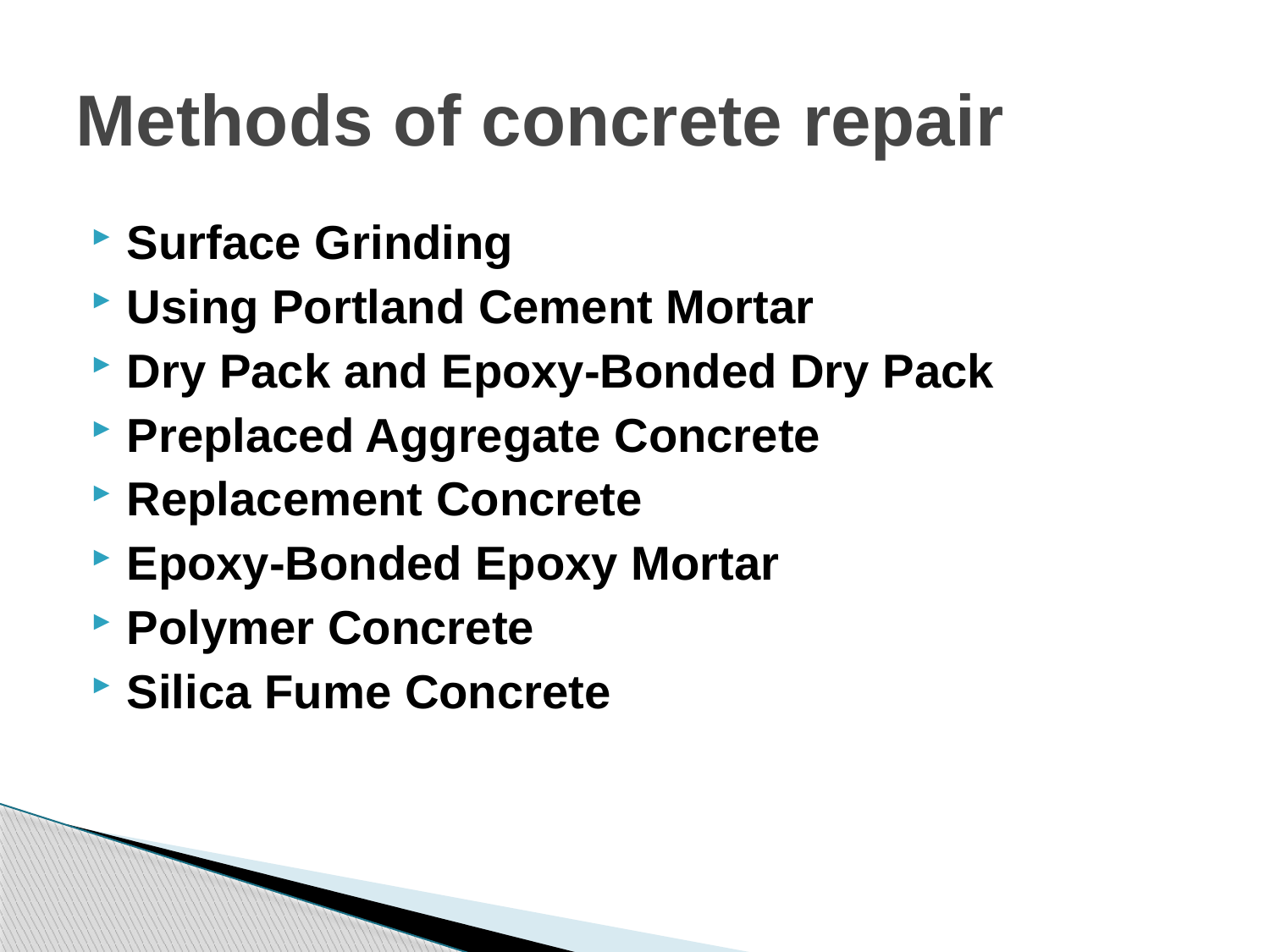

# Methods of concrete repair
Surface Grinding
Using Portland Cement Mortar
Dry Pack and Epoxy-Bonded Dry Pack
Preplaced Aggregate Concrete
Replacement Concrete
Epoxy-Bonded Epoxy Mortar
Polymer Concrete
Silica Fume Concrete